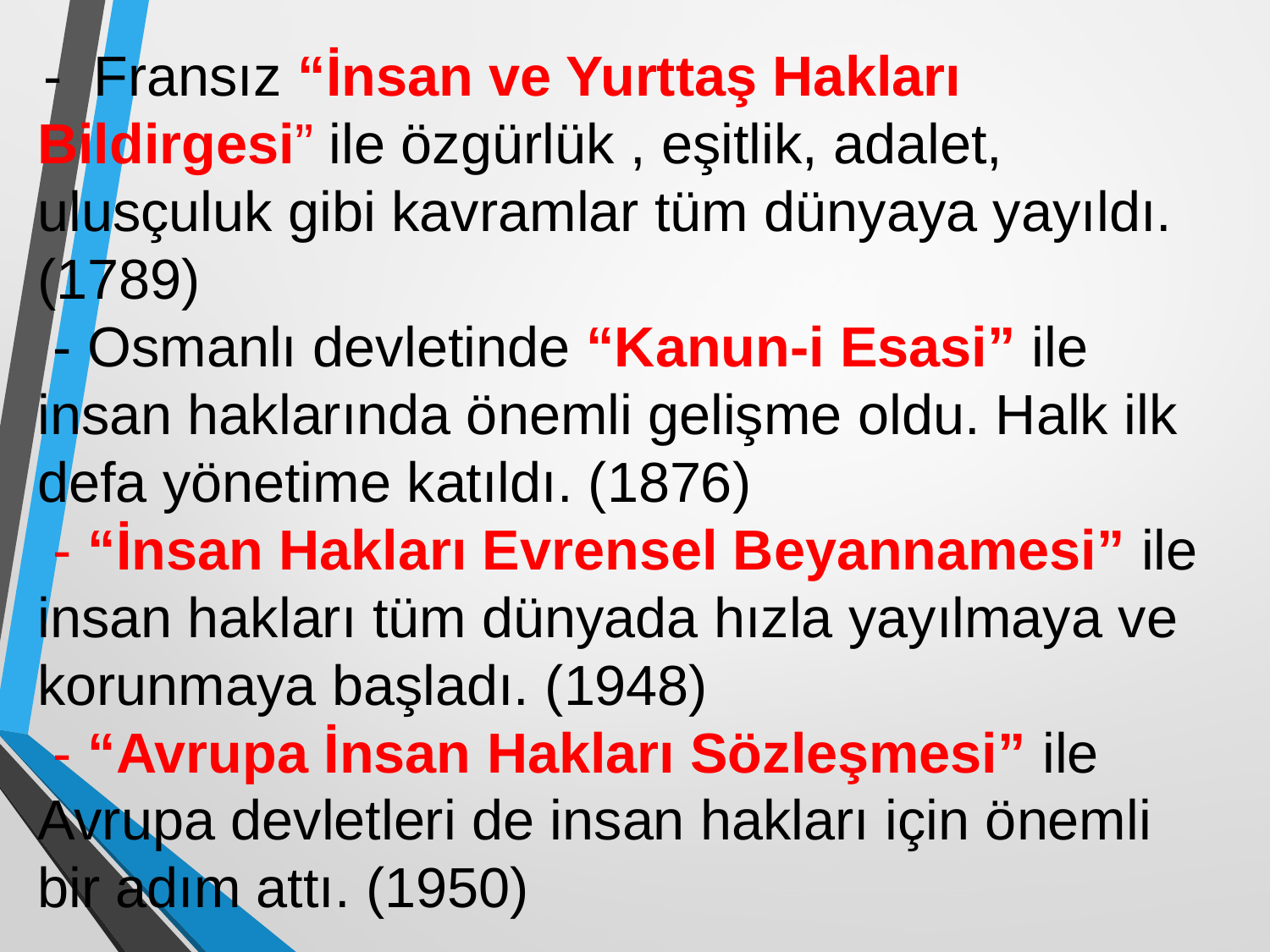

-  Fransız “İnsan ve Yurttaş Hakları Bildirgesi” ile özgürlük , eşitlik, adalet, ulusçuluk gibi kavramlar tüm dünyaya yayıldı.(1789)
 - Osmanlı devletinde “Kanun-i Esasi” ile insan haklarında önemli gelişme oldu. Halk ilk defa yönetime katıldı. (1876)
 - “İnsan Hakları Evrensel Beyannamesi” ile insan hakları tüm dünyada hızla yayılmaya ve korunmaya başladı. (1948)
 - “Avrupa İnsan Hakları Sözleşmesi” ile Avrupa devletleri de insan hakları için önemli bir adım attı. (1950)